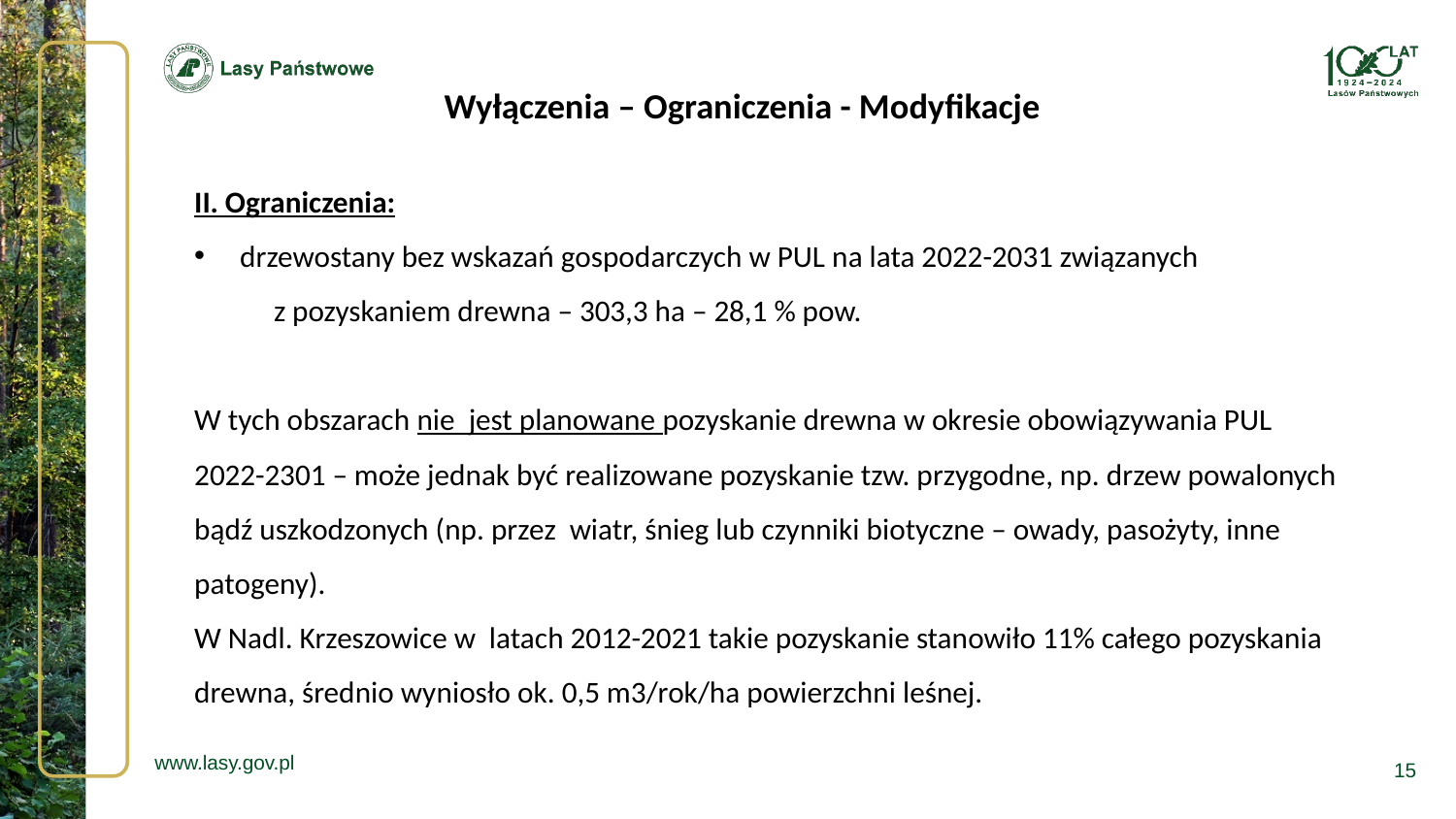

Wyłączenia – Ograniczenia - Modyfikacje
II. Ograniczenia:
drzewostany bez wskazań gospodarczych w PUL na lata 2022-2031 związanych                           z pozyskaniem drewna – 303,3 ha – 28,1 % pow.

W tych obszarach nie  jest planowane pozyskanie drewna w okresie obowiązywania PUL 2022-2301 – może jednak być realizowane pozyskanie tzw. przygodne, np. drzew powalonych bądź uszkodzonych (np. przez  wiatr, śnieg lub czynniki biotyczne – owady, pasożyty, inne patogeny).
W Nadl. Krzeszowice w  latach 2012-2021 takie pozyskanie stanowiło 11% całego pozyskania drewna, średnio wyniosło ok. 0,5 m3/rok/ha powierzchni leśnej.